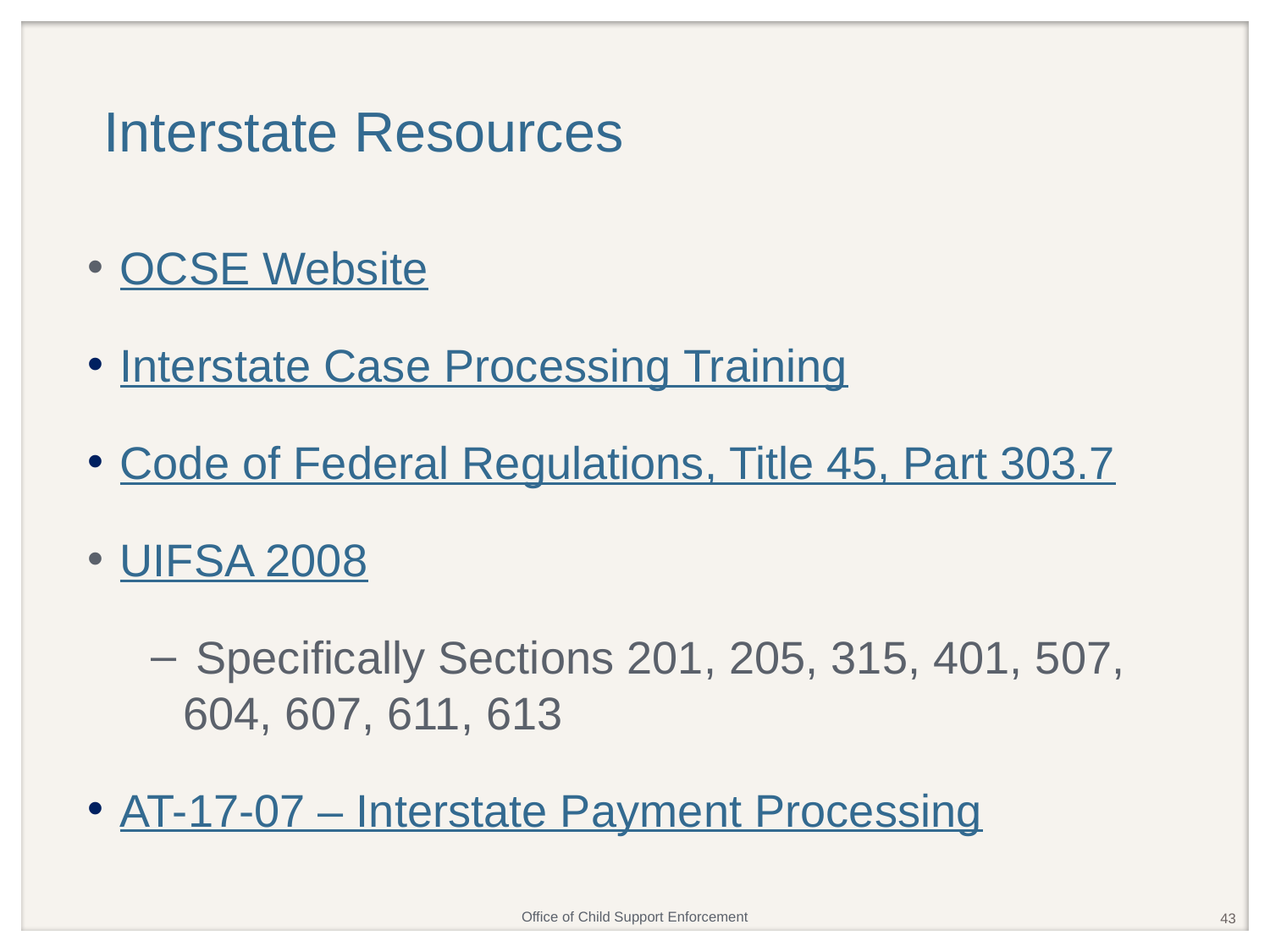

# Interstate Resources
OCSE Website
Interstate Case Processing Training
Code of Federal Regulations, Title 45, Part 303.7
UIFSA 2008
 Specifically Sections 201, 205, 315, 401, 507, 604, 607, 611, 613
AT-17-07 – Interstate Payment Processing
43